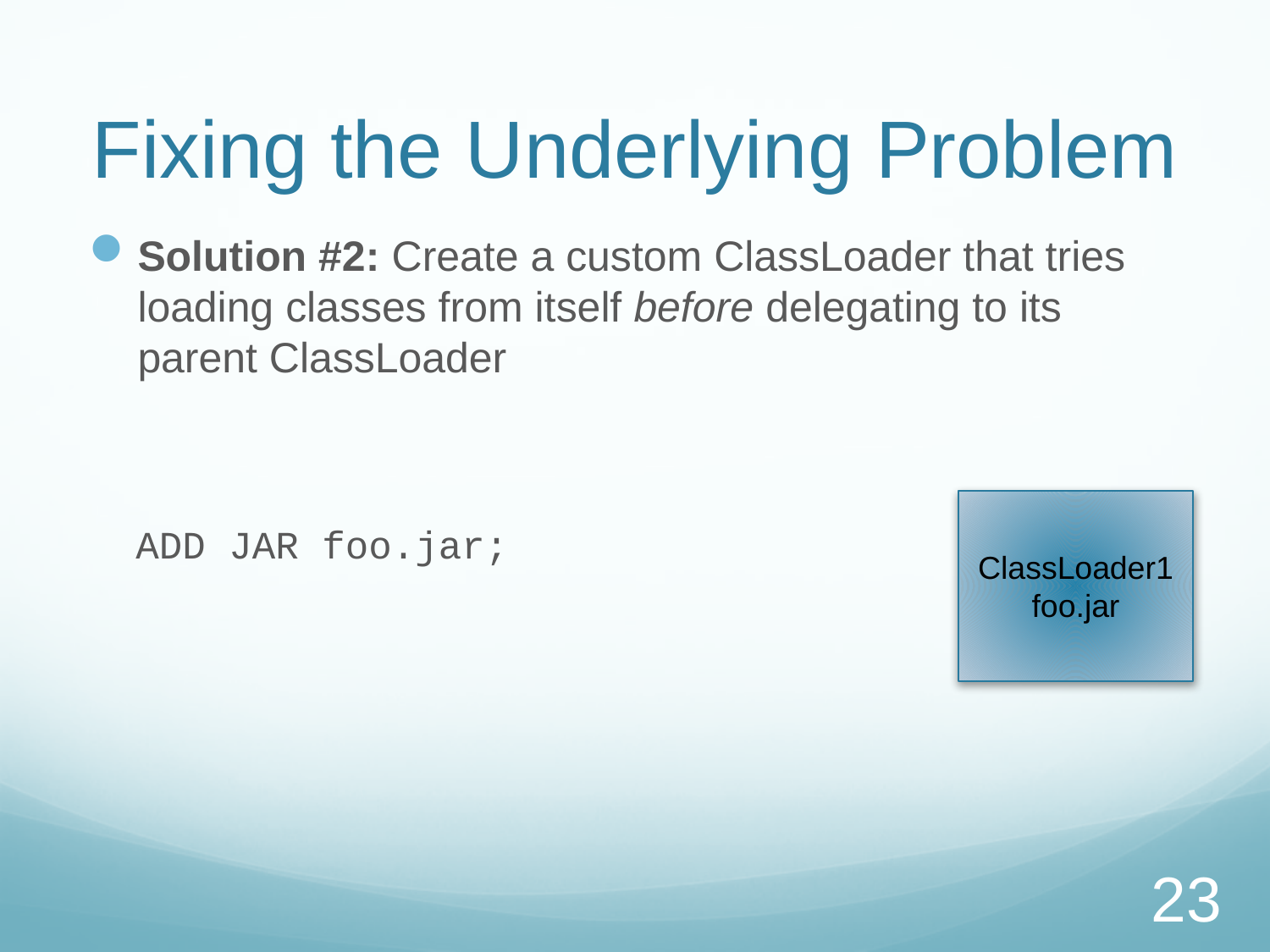

# Fixing the Underlying Problem
Solution #2: Create a custom ClassLoader that tries loading classes from itself before delegating to its parent ClassLoader

ADD JAR foo.jar;
ClassLoader1
foo.jar
23